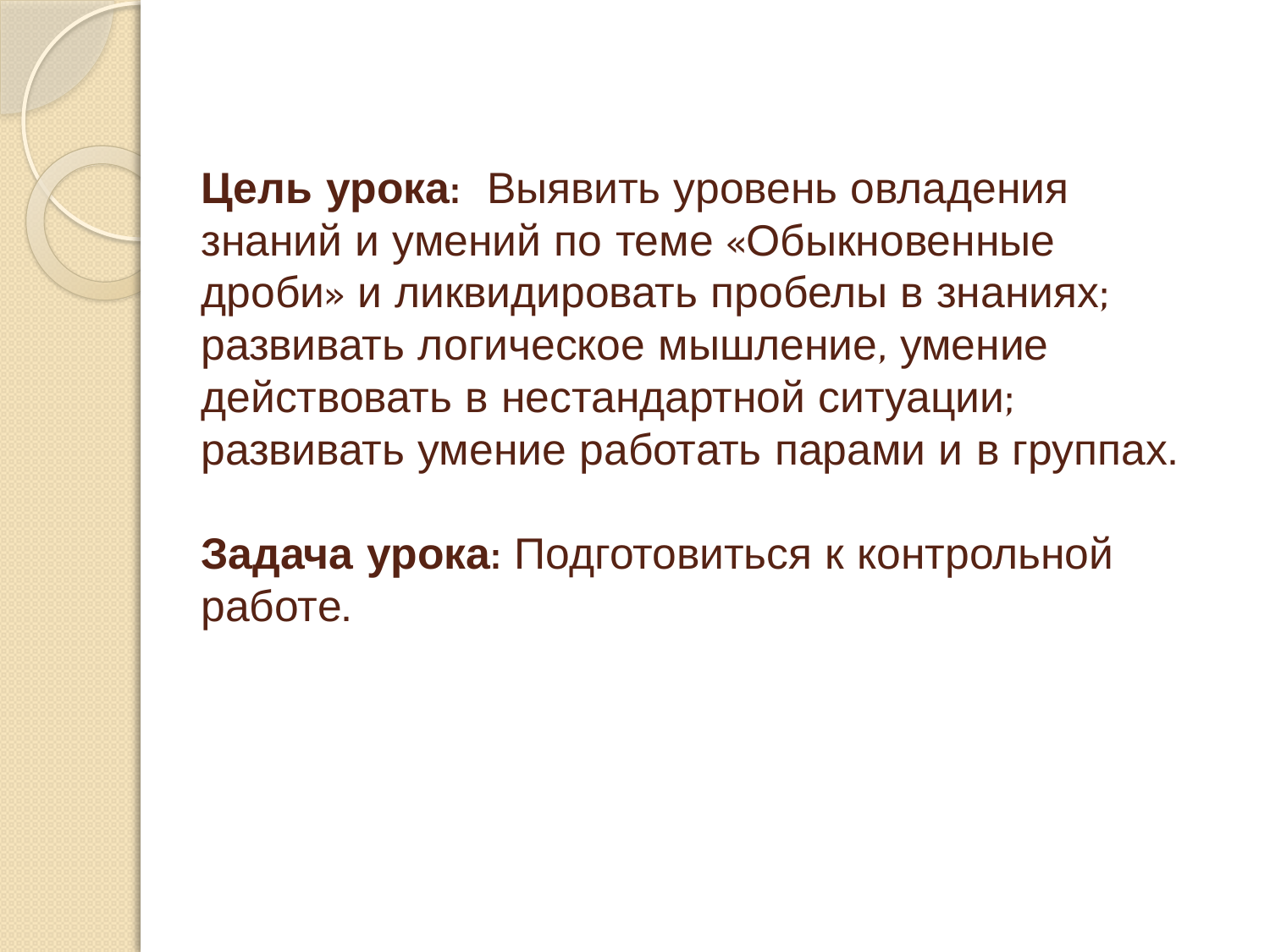

# Цель урока:  Выявить уровень овладения знаний и умений по теме «Обыкновенные дроби» и ликвидировать пробелы в знаниях; развивать логическое мышление, умение действовать в нестандартной ситуации; развивать умение работать парами и в группах.   Задача урока: Подготовиться к контрольной работе.